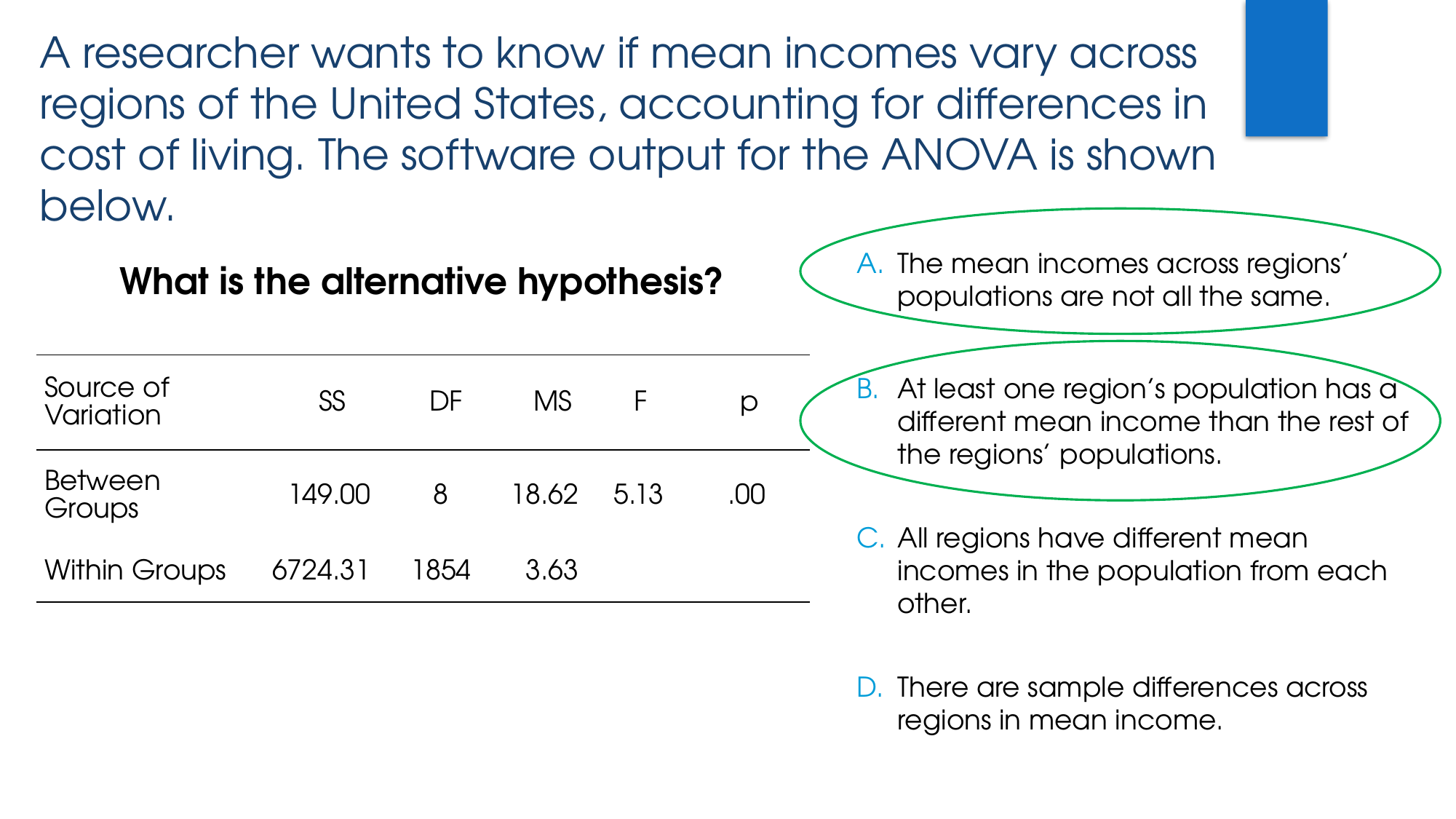

A researcher wants to know if mean incomes vary across regions of the United States, accounting for differences in cost of living. The software output for the ANOVA is shown below.

The mean incomes across regions’ populations are not all the same.

At least one region’s population has a different mean income than the rest of the regions’ populations.

All regions have different mean incomes in the population from each other.

There are sample differences across regions in mean income.

What is the alternative hypothesis?

| Source of Variation | SS | DF | MS | F | p |
| --- | --- | --- | --- | --- | --- |
| Between Groups | 149.00 | 8 | 18.62 | 5.13 | .00 |
| Within Groups | 6724.31 | 1854 | 3.63 |  |  |